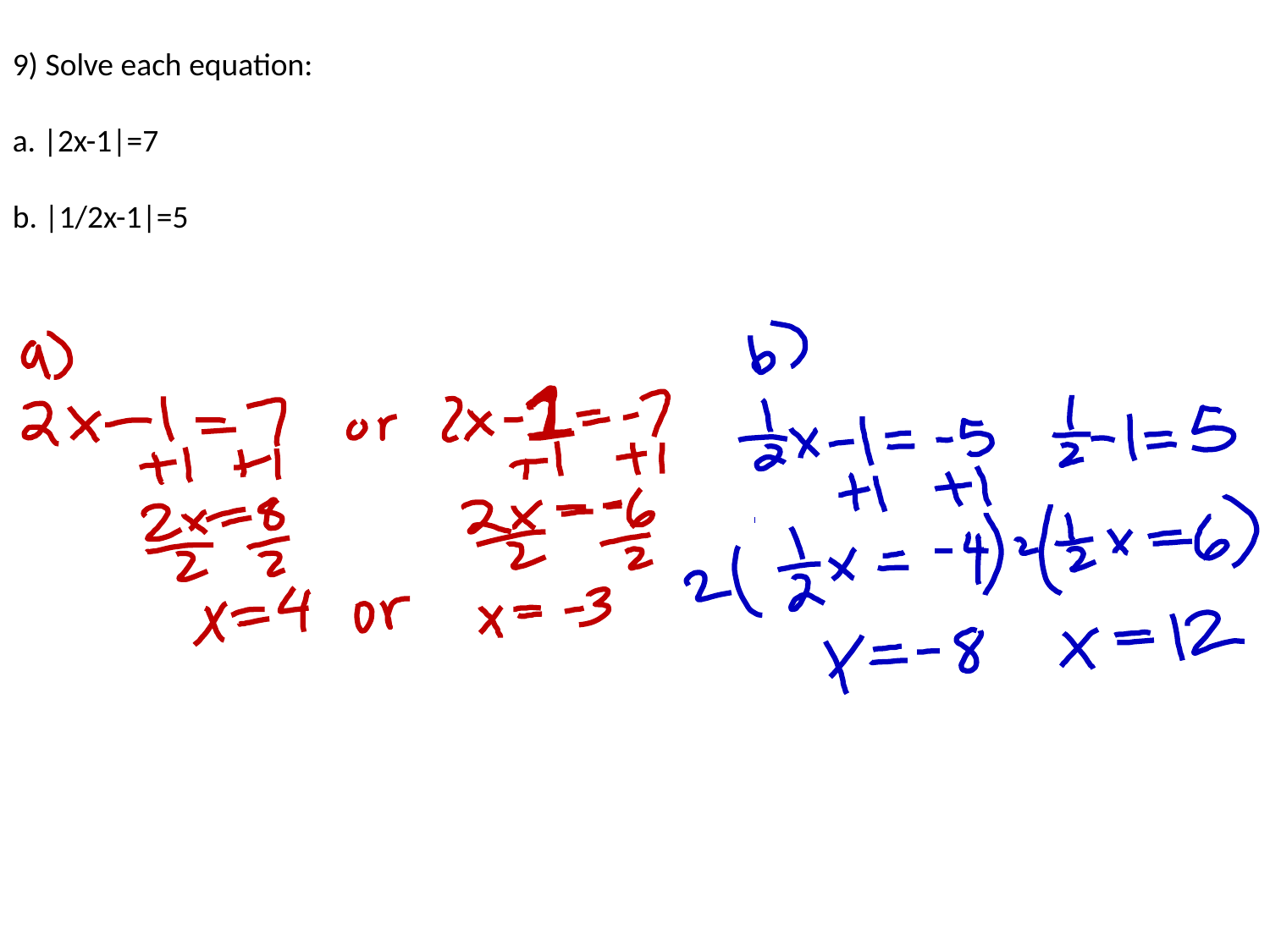

9) Solve each equation:

a. |2x-1|=7

b. |1/2x-1|=5